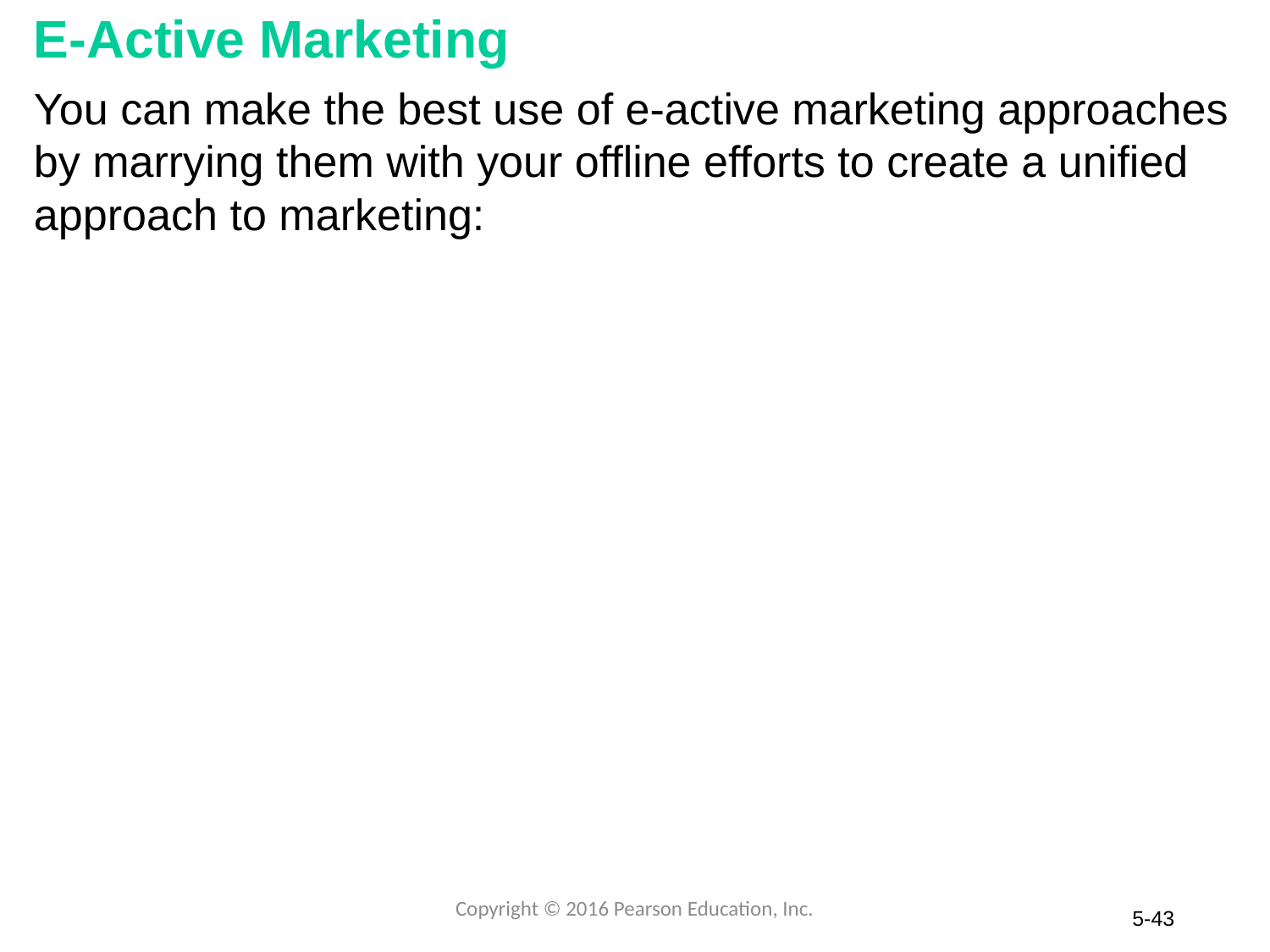

# E-Active Marketing
You can make the best use of e-active marketing approaches by marrying them with your offline efforts to create a unified approach to marketing:

Copyright © 2016 Pearson Education, Inc.